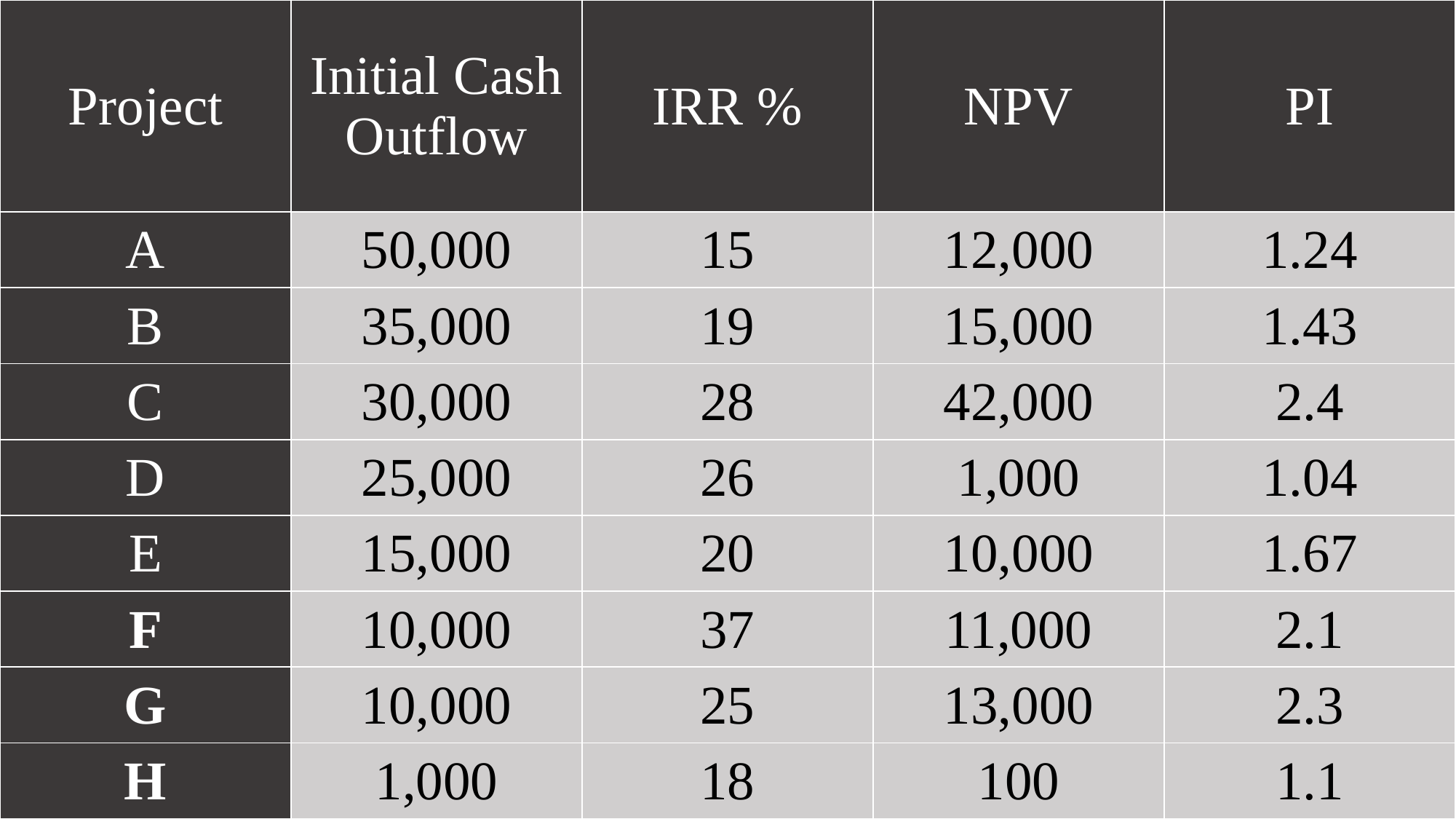

| Project | Initial Cash Outflow | IRR % | NPV | PI |
| --- | --- | --- | --- | --- |
| A | 50,000 | 15 | 12,000 | 1.24 |
| B | 35,000 | 19 | 15,000 | 1.43 |
| C | 30,000 | 28 | 42,000 | 2.4 |
| D | 25,000 | 26 | 1,000 | 1.04 |
| E | 15,000 | 20 | 10,000 | 1.67 |
| F | 10,000 | 37 | 11,000 | 2.1 |
| G | 10,000 | 25 | 13,000 | 2.3 |
| H | 1,000 | 18 | 100 | 1.1 |